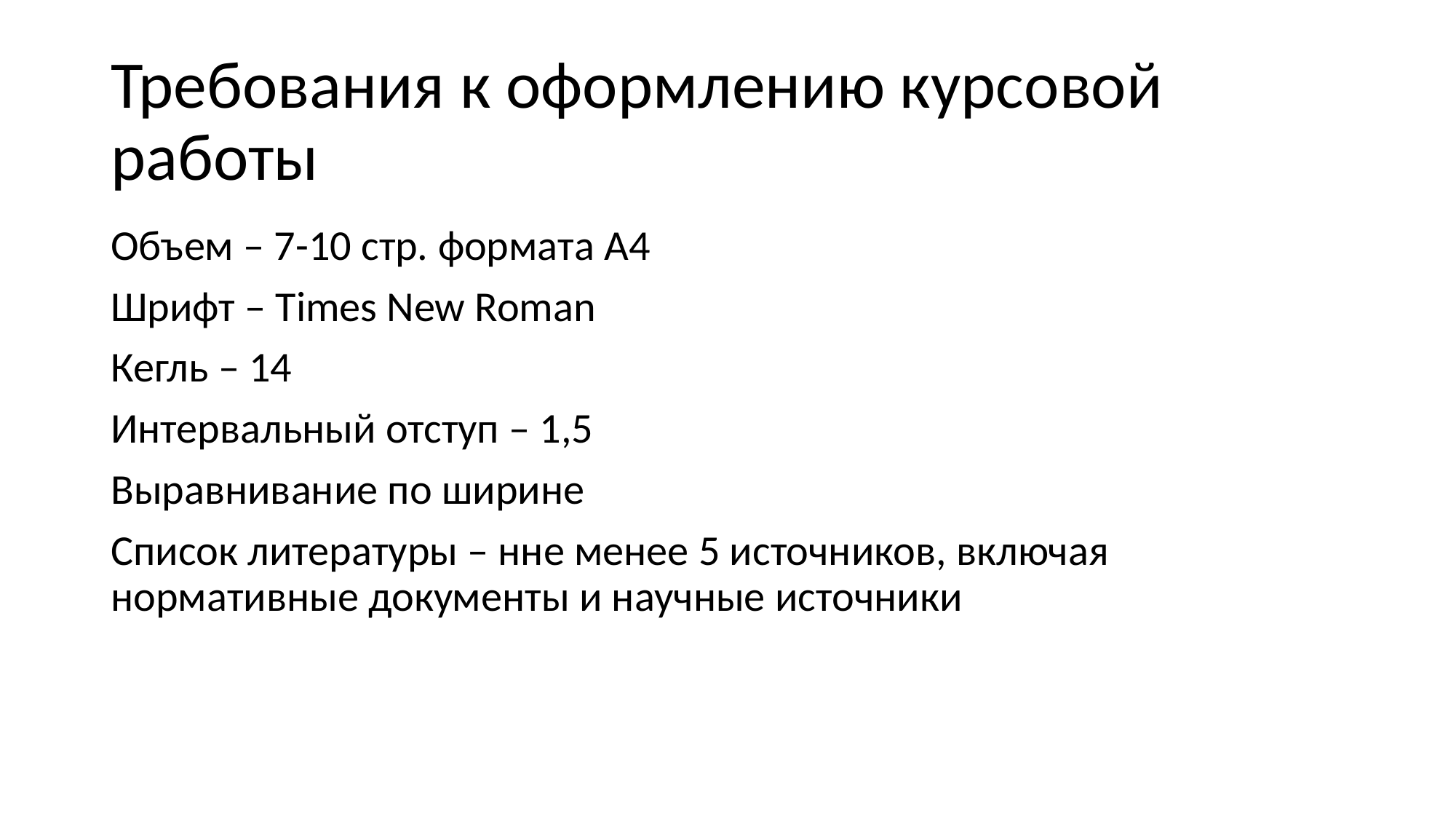

# Требования к оформлению курсовой работы
Объем – 7-10 стр. формата А4
Шрифт – Times New Roman
Кегль – 14
Интервальный отступ – 1,5
Выравнивание по ширине
Список литературы – нне менее 5 источников, включая нормативные документы и научные источники